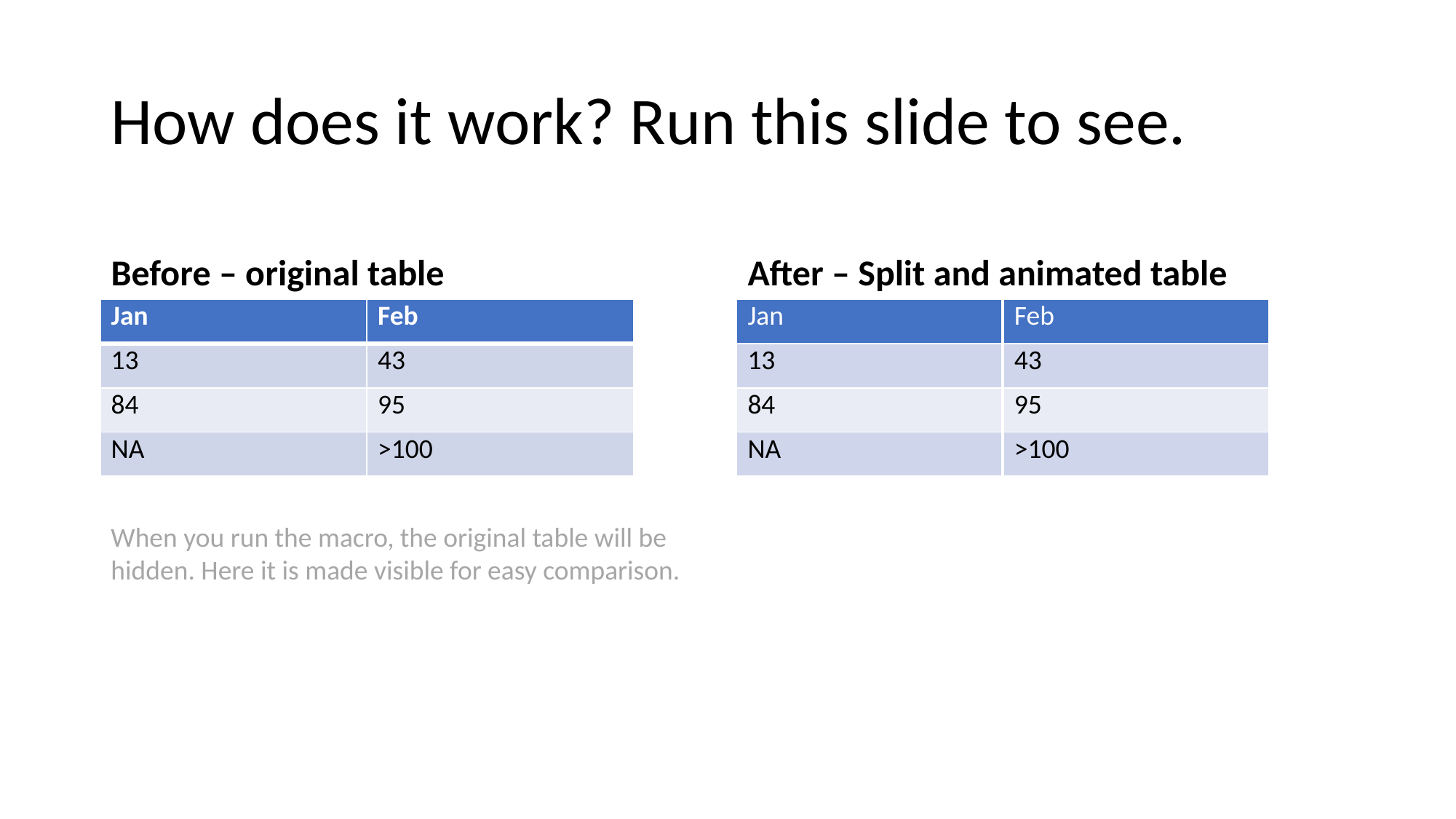

# How does it work? Run this slide to see.
Before – original table
After – Split and animated table
| Jan | Feb |
| --- | --- |
| 13 | 43 |
| 84 | 95 |
| NA | >100 |
| Jan |
| --- |
| Feb |
| --- |
| 13 |
| --- |
| 43 |
| --- |
| 84 |
| --- |
| 95 |
| --- |
| NA |
| --- |
| >100 |
| --- |
When you run the macro, the original table will be hidden. Here it is made visible for easy comparison.